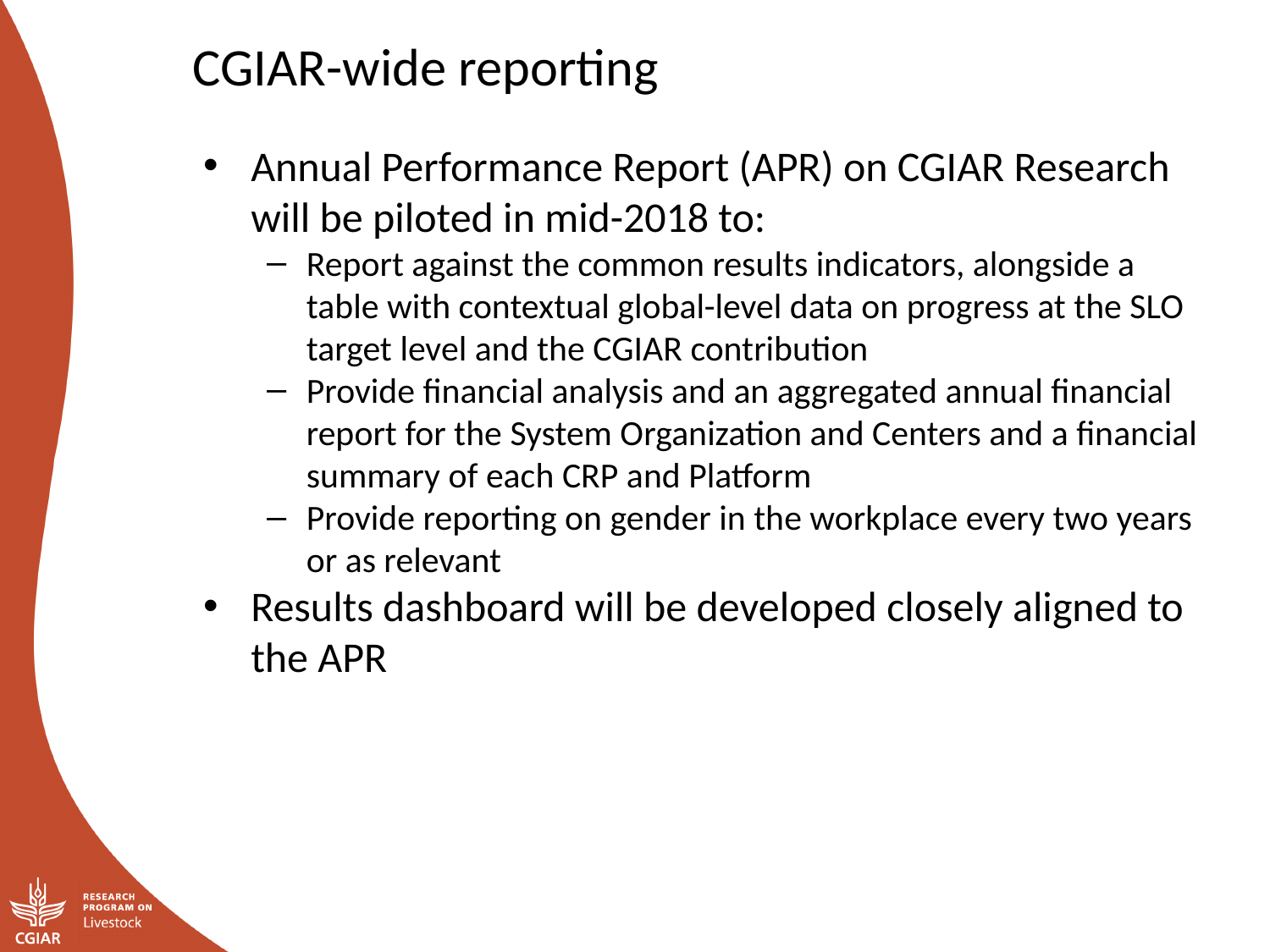

CGIAR-wide reporting
Annual Performance Report (APR) on CGIAR Research will be piloted in mid-2018 to:
Report against the common results indicators, alongside a table with contextual global-level data on progress at the SLO target level and the CGIAR contribution
Provide financial analysis and an aggregated annual financial report for the System Organization and Centers and a financial summary of each CRP and Platform
Provide reporting on gender in the workplace every two years or as relevant
Results dashboard will be developed closely aligned to the APR